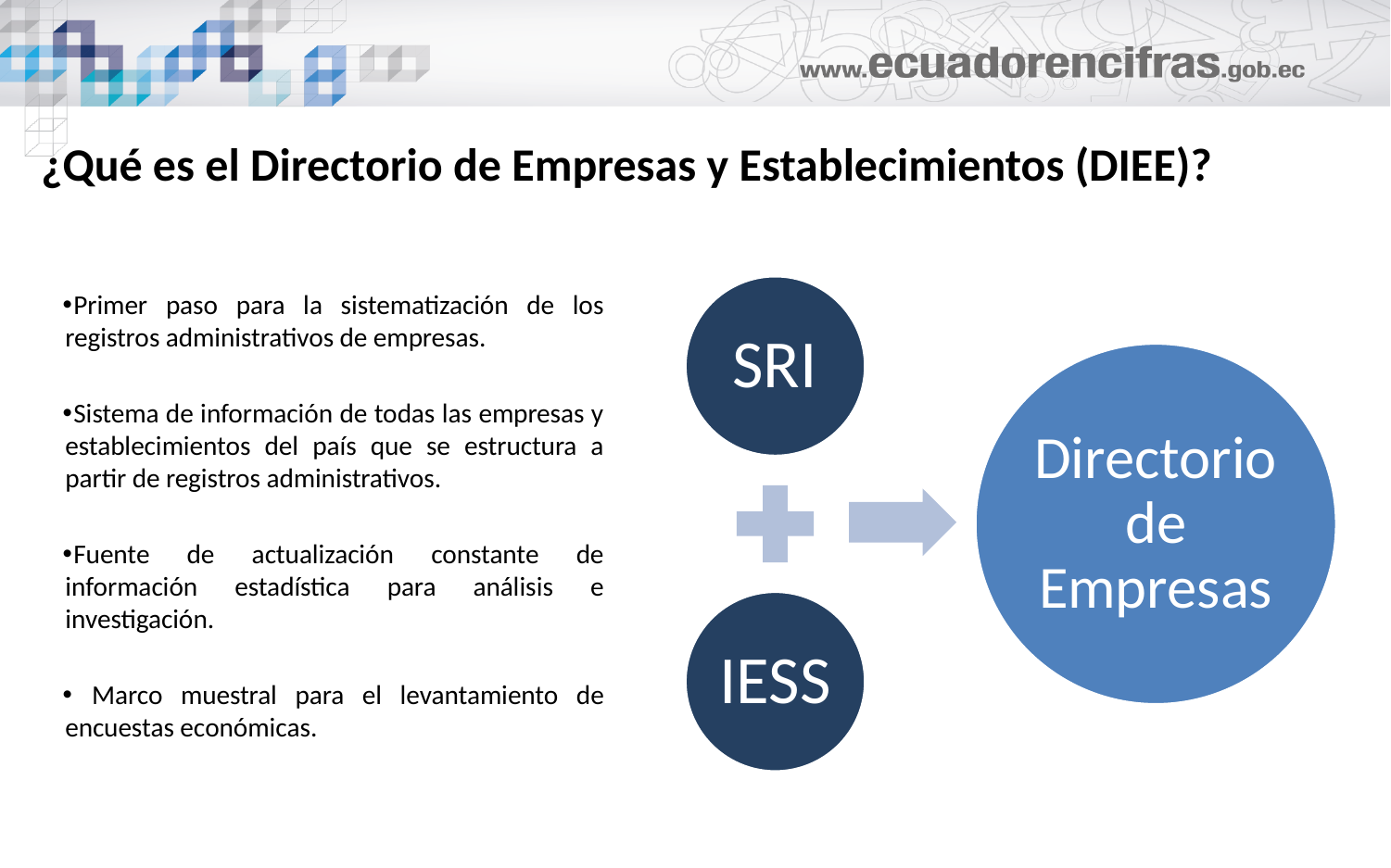

# ¿Qué es el Directorio de Empresas y Establecimientos (DIEE)?
SRI

IESS

Directorio de Empresas
Primer paso para la sistematización de los registros administrativos de empresas.

Sistema de información de todas las empresas y establecimientos del país que se estructura a partir de registros administrativos.

Fuente de actualización constante de información estadística para análisis e investigación.

 Marco muestral para el levantamiento de encuestas económicas.